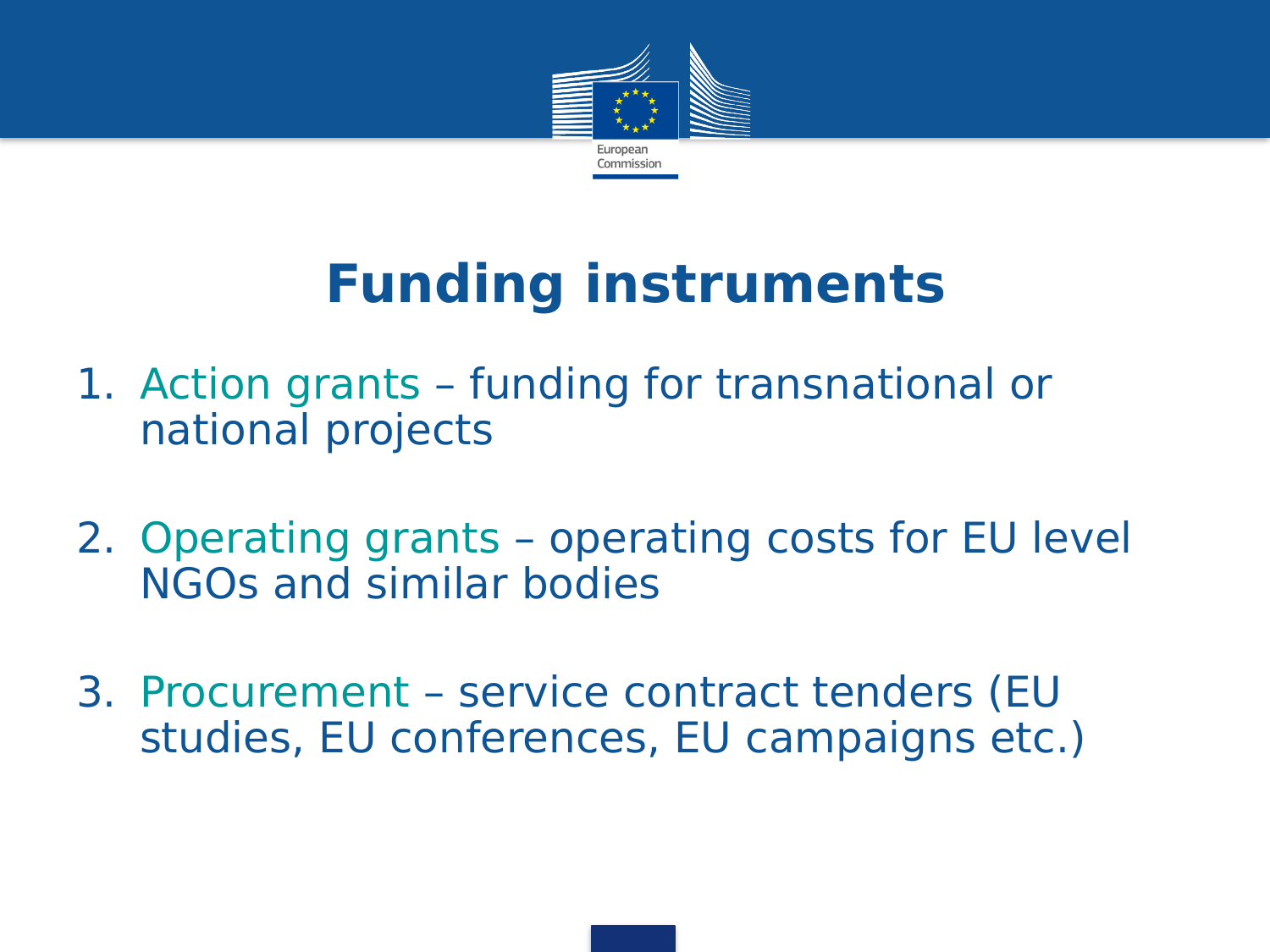

# Funding instruments
Action grants – funding for transnational or national projects

Operating grants – operating costs for EU level NGOs and similar bodies

Procurement – service contract tenders (EU studies, EU conferences, EU campaigns etc.)